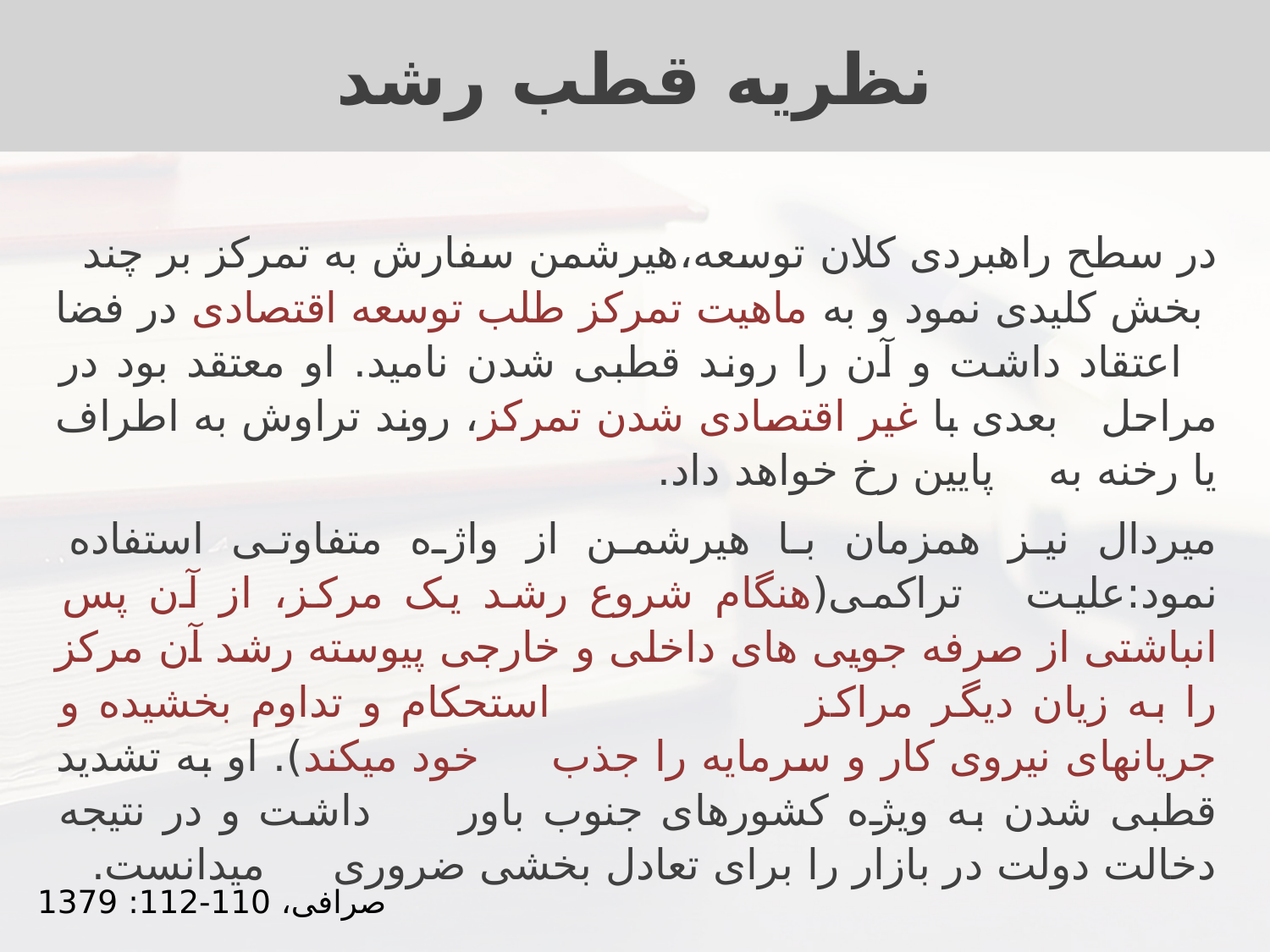

# نظریه قطب رشد
در سطح راهبردی کلان توسعه،هیرشمن سفارش به تمرکز بر چند    بخش کلیدی نمود و به ماهیت تمرکز طلب توسعه اقتصادی در فضا   اعتقاد داشت و آن را روند قطبی شدن نامید. او معتقد بود در مراحل   بعدی با غیر اقتصادی شدن تمرکز، روند تراوش به اطراف یا رخنه به    پایین رخ خواهد داد.
میردال نیز همزمان با هیرشمن از واژه متفاوتی استفاده نمود:علیت   تراکمی(هنگام شروع رشد یک مرکز، از آن پس انباشتی از صرفه جویی های داخلی و خارجی پیوسته رشد آن مرکز را به زیان دیگر مراکز              استحکام و تداوم بخشیده و جریانهای نیروی کار و سرمایه را جذب     خود میکند). او به تشدید قطبی شدن به ویژه کشورهای جنوب باور     داشت و در نتیجه دخالت دولت در بازار را برای تعادل بخشی ضروری     میدانست.
صرافی، 110-112: 1379